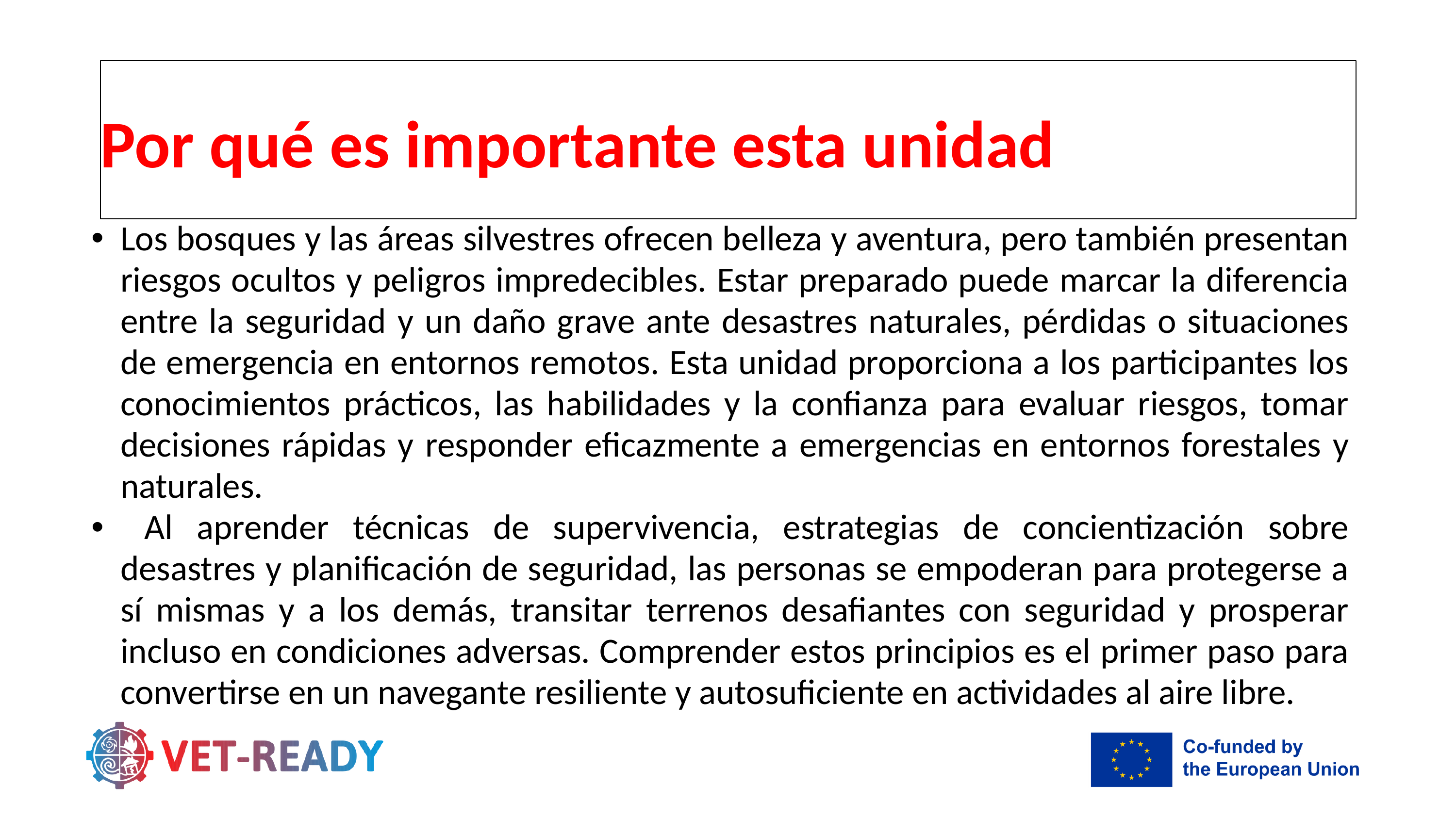

Por qué es importante esta unidad
Los bosques y las áreas silvestres ofrecen belleza y aventura, pero también presentan riesgos ocultos y peligros impredecibles. Estar preparado puede marcar la diferencia entre la seguridad y un daño grave ante desastres naturales, pérdidas o situaciones de emergencia en entornos remotos. Esta unidad proporciona a los participantes los conocimientos prácticos, las habilidades y la confianza para evaluar riesgos, tomar decisiones rápidas y responder eficazmente a emergencias en entornos forestales y naturales.
 Al aprender técnicas de supervivencia, estrategias de concientización sobre desastres y planificación de seguridad, las personas se empoderan para protegerse a sí mismas y a los demás, transitar terrenos desafiantes con seguridad y prosperar incluso en condiciones adversas. Comprender estos principios es el primer paso para convertirse en un navegante resiliente y autosuficiente en actividades al aire libre.